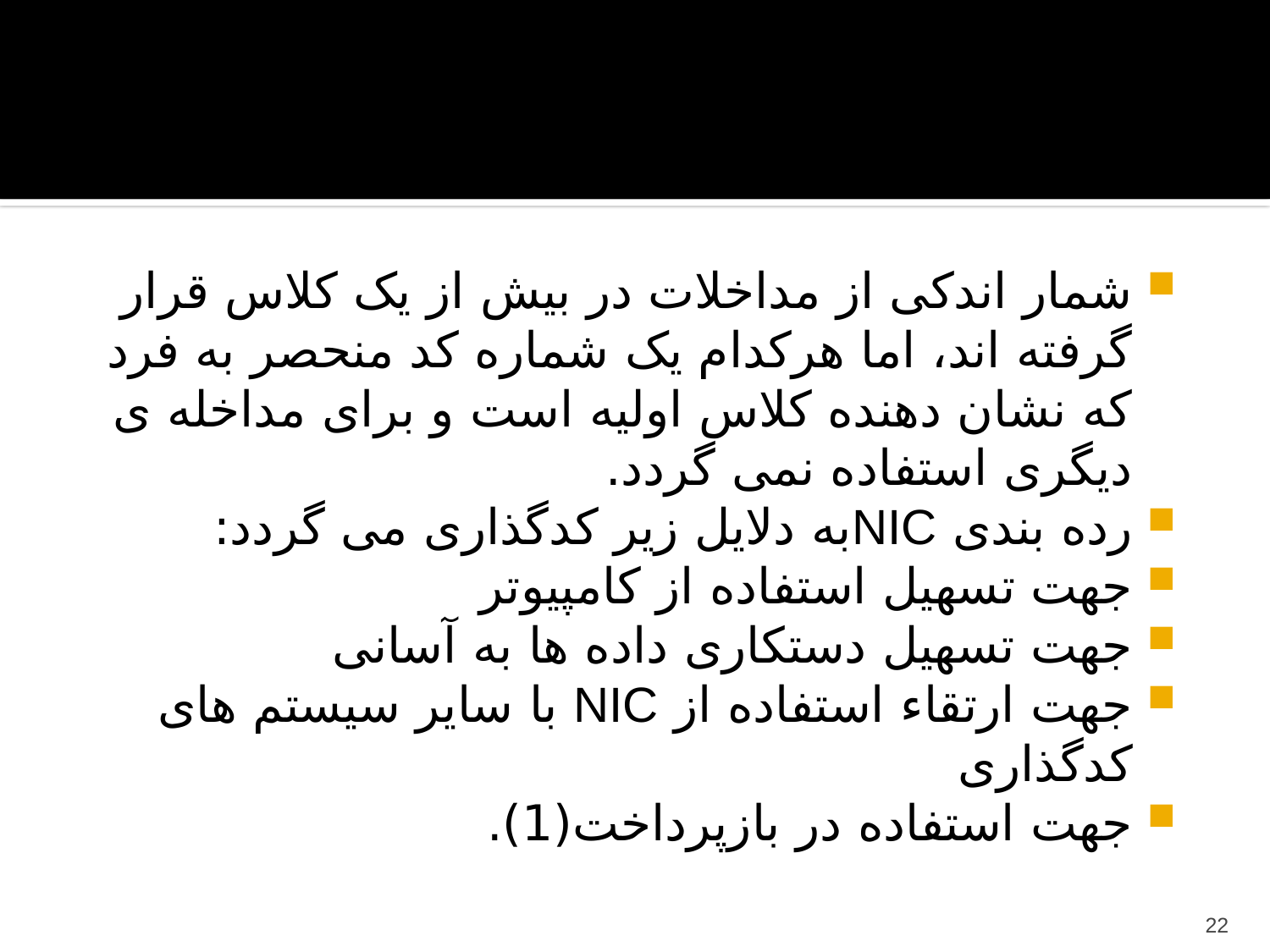

#
شمار اندکی از مداخلات در بیش از یک کلاس قرار گرفته اند، اما هرکدام یک شماره کد منحصر به فرد که نشان دهنده کلاس اولیه است و برای مداخله ی دیگری استفاده نمی گردد.
رده بندی NICبه دلایل زیر کدگذاری می گردد:
جهت تسهیل استفاده از کامپیوتر
جهت تسهیل دستکاری داده ها به آسانی
جهت ارتقاء استفاده از NIC با سایر سیستم های کدگذاری
جهت استفاده در بازپرداخت(1).
22